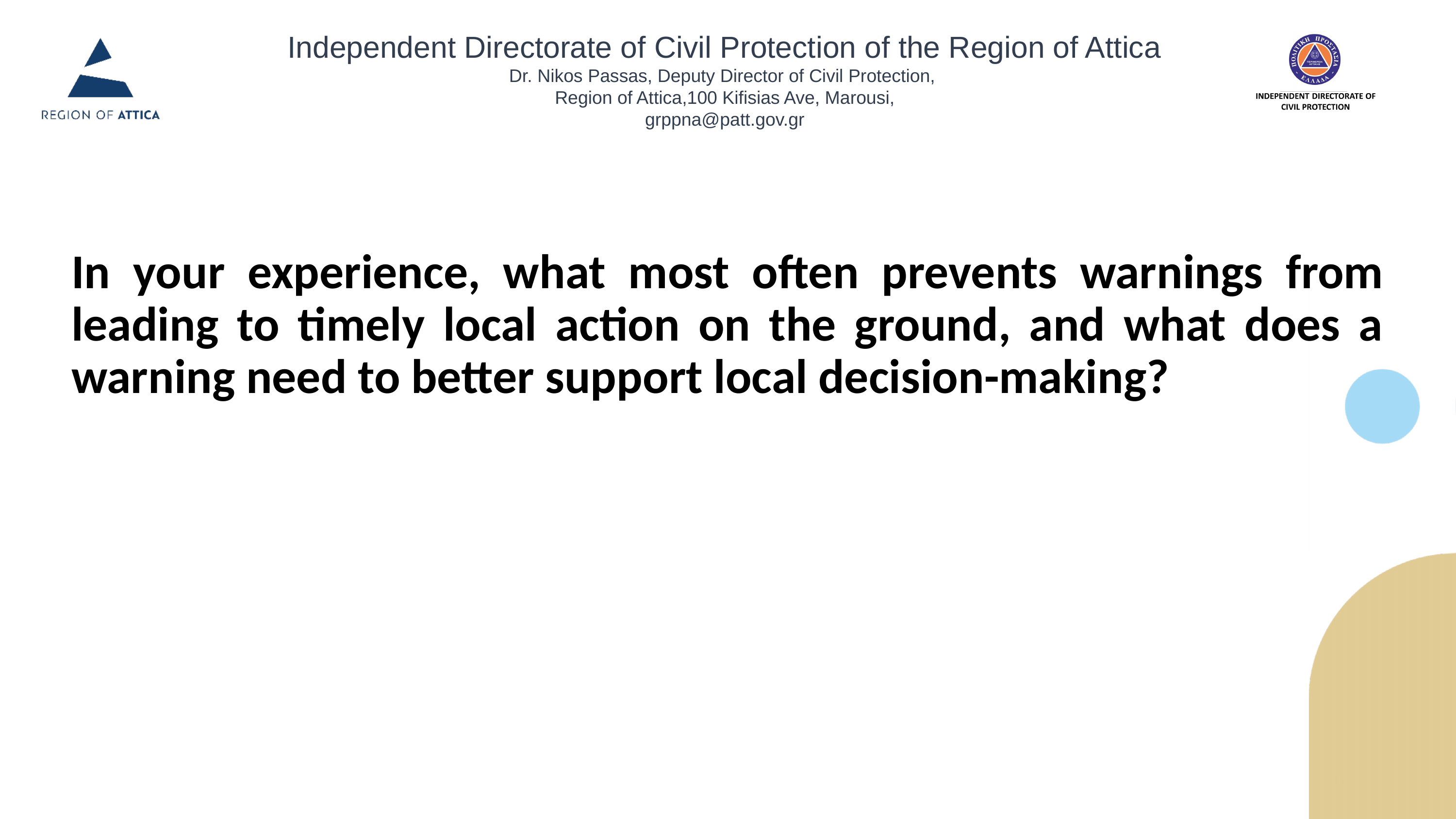

In your experience, what most often prevents warnings from leading to timely local action on the ground, and what does a warning need to better support local decision-making?